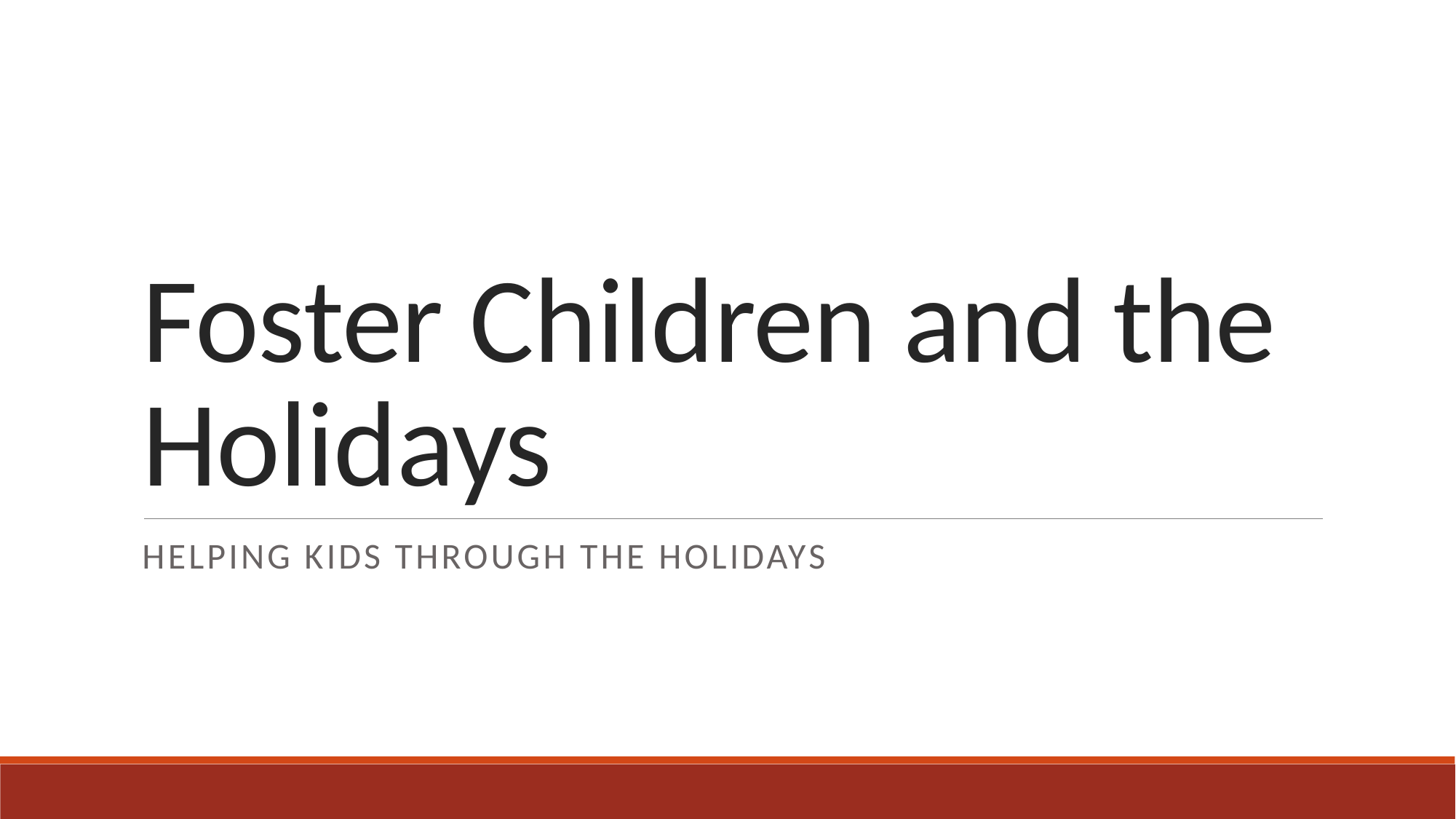

# Foster Children and the Holidays
Helping Kids through the holidays